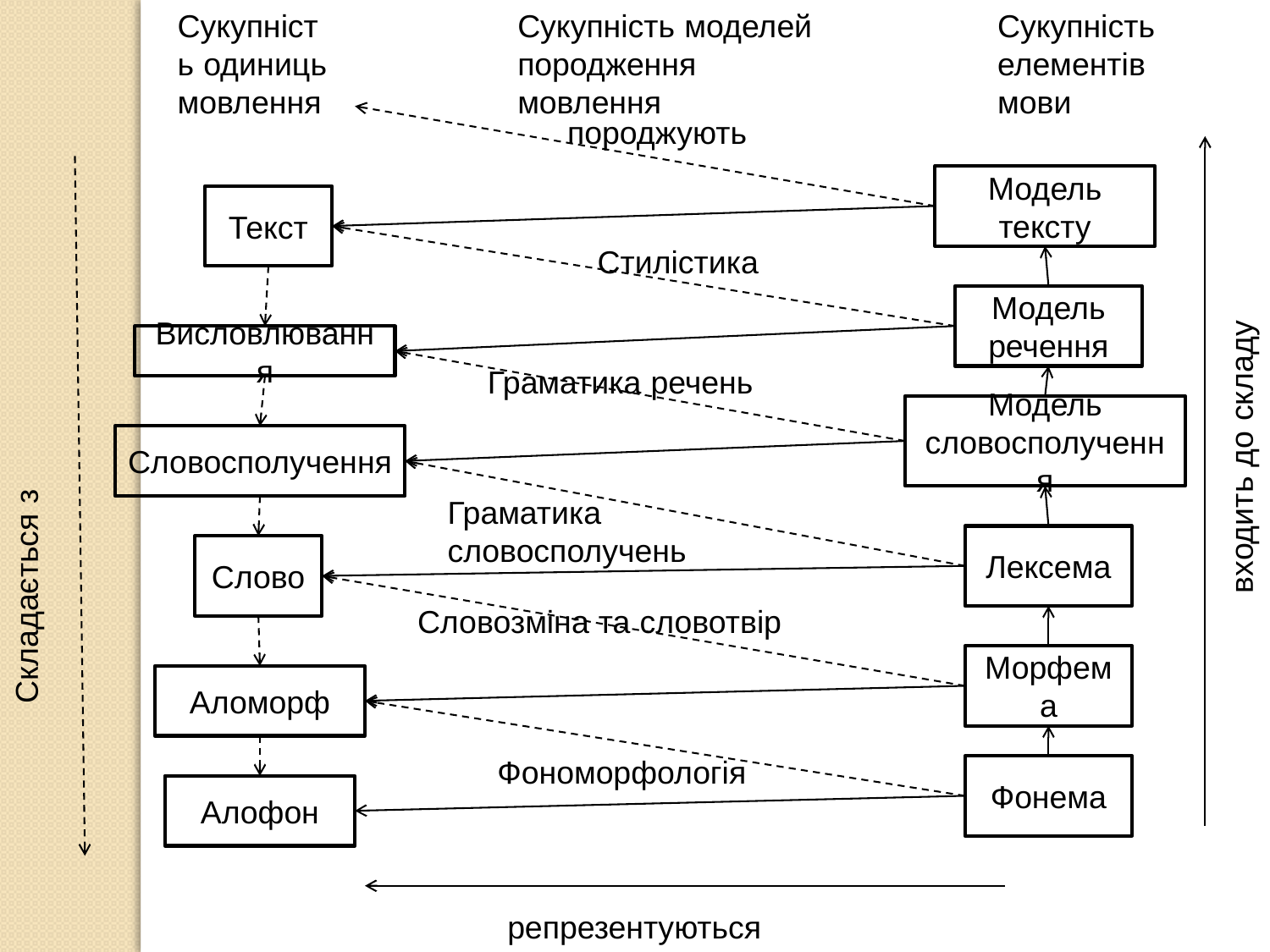

Сукупність одиниць мовлення
Сукупність моделей породження мовлення
Сукупність елементів мови
породжують
Модель тексту
Текст
Стилістика
входить до складу
Модель речення
Висловлювання
Граматика речень
Складається з
Модель словосполучення
Словосполучення
Граматика словосполучень
Лексема
Слово
Словозміна та словотвір
Морфема
Аломорф
Фономорфологія
Фонема
Алофон
репрезентуються